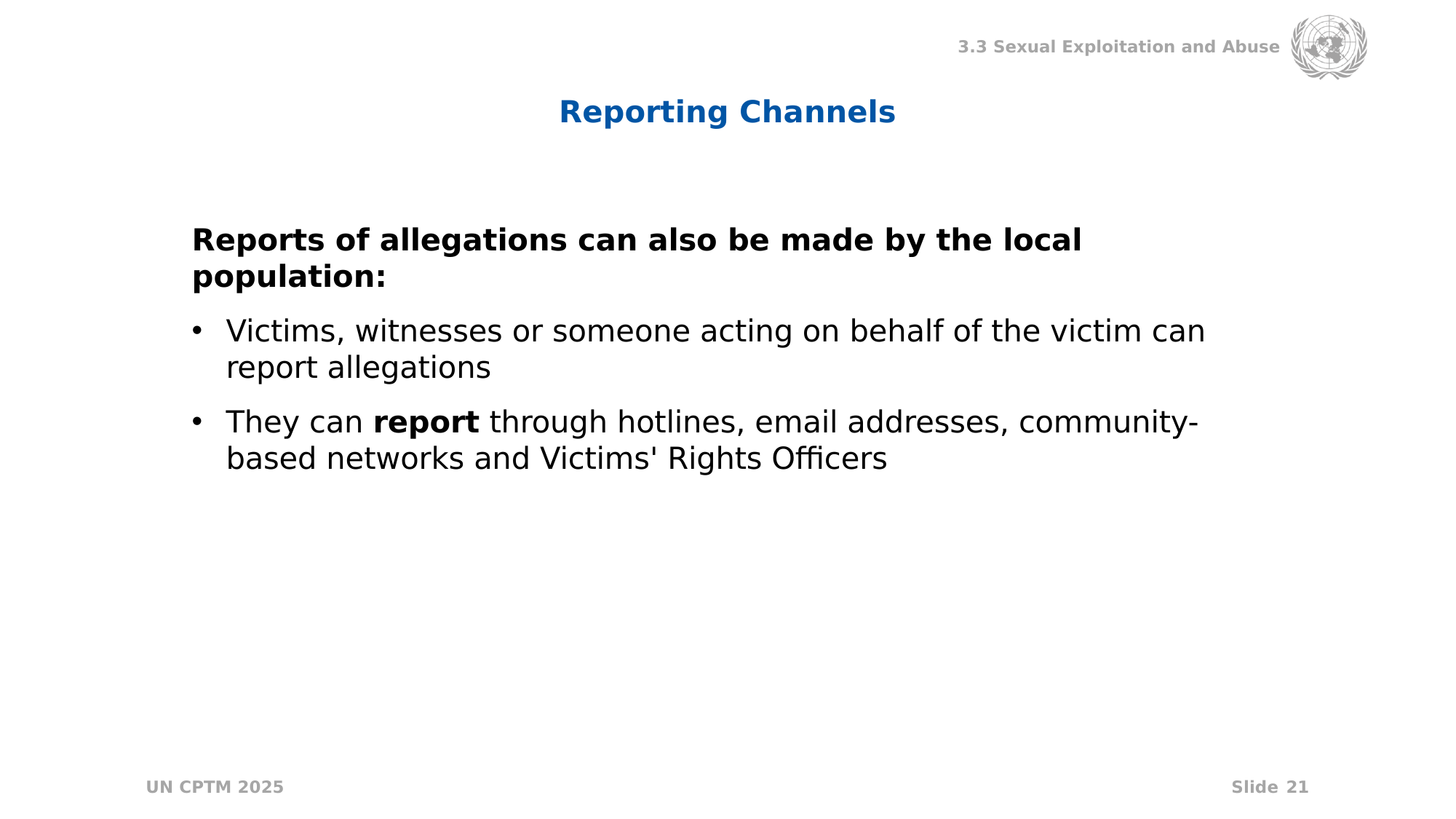

Reporting Channels
Reports of allegations can also be made by the local population:
Victims, witnesses or someone acting on behalf of the victim can report allegations
They can report through hotlines, email addresses, community-based networks and Victims' Rights Officers